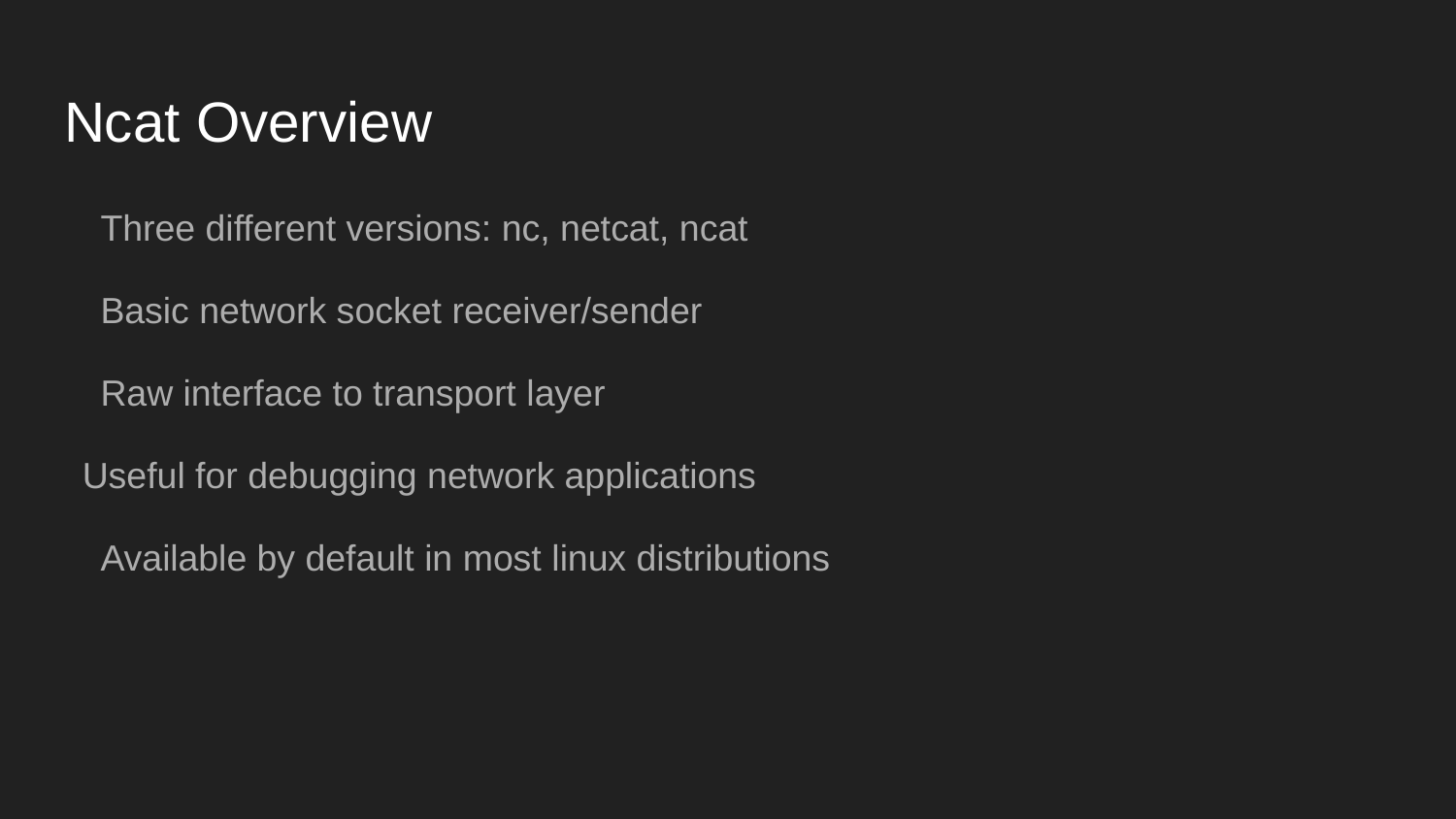

# Ncat Overview
Three different versions: nc, netcat, ncat
Basic network socket receiver/sender
Raw interface to transport layer
Useful for debugging network applications
Available by default in most linux distributions